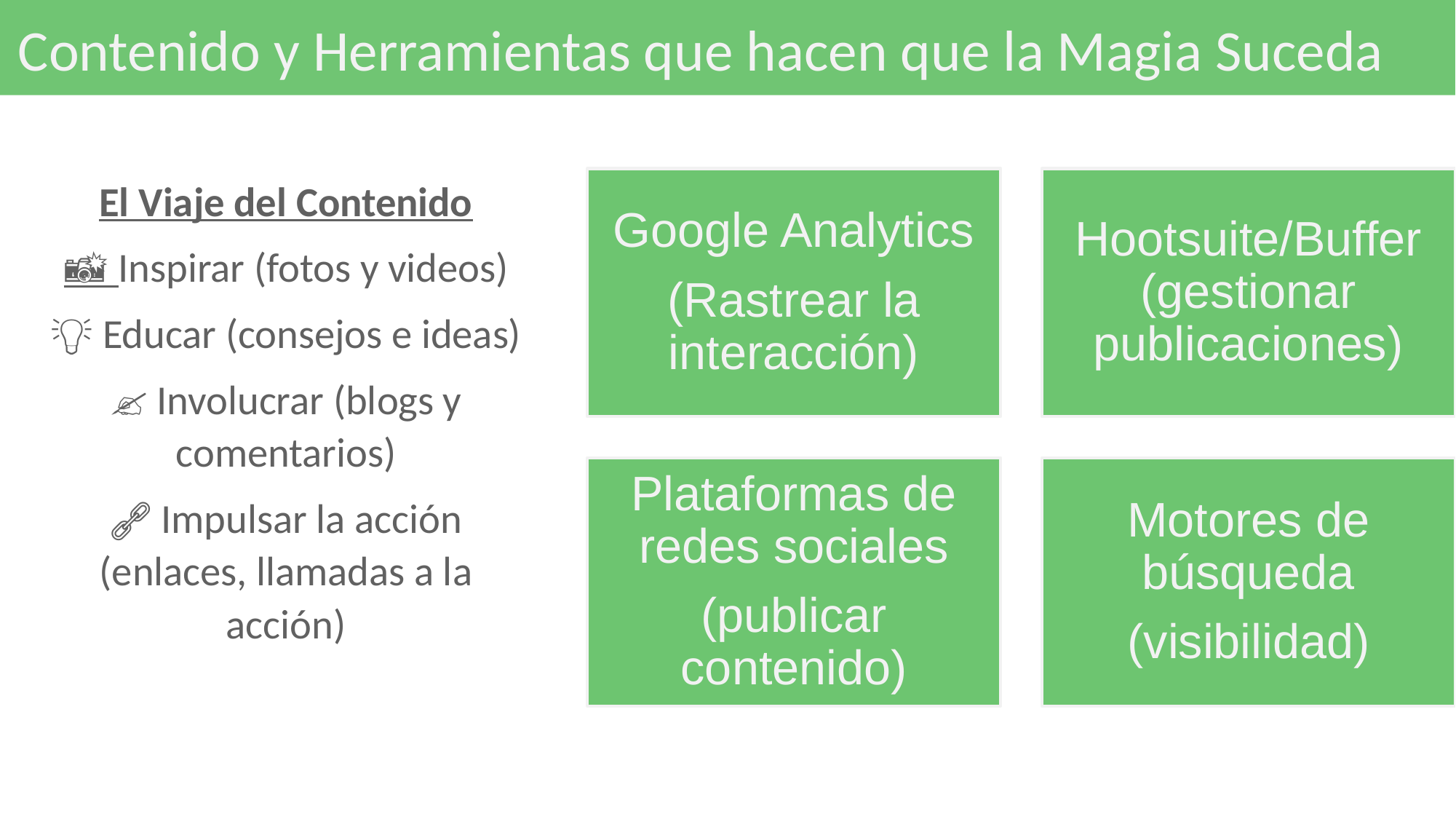

# Contenido y Herramientas que hacen que la Magia Suceda
El Viaje del Contenido
📸 Inspirar (fotos y videos)
💡 Educar (consejos e ideas)
✍️ Involucrar (blogs y comentarios)
🔗 Impulsar la acción (enlaces, llamadas a la acción)

Google Analytics
(Rastrear la interacción)

Hootsuite/Buffer (gestionar publicaciones)

Plataformas de redes sociales
(publicar contenido)

Motores de búsqueda
(visibilidad)